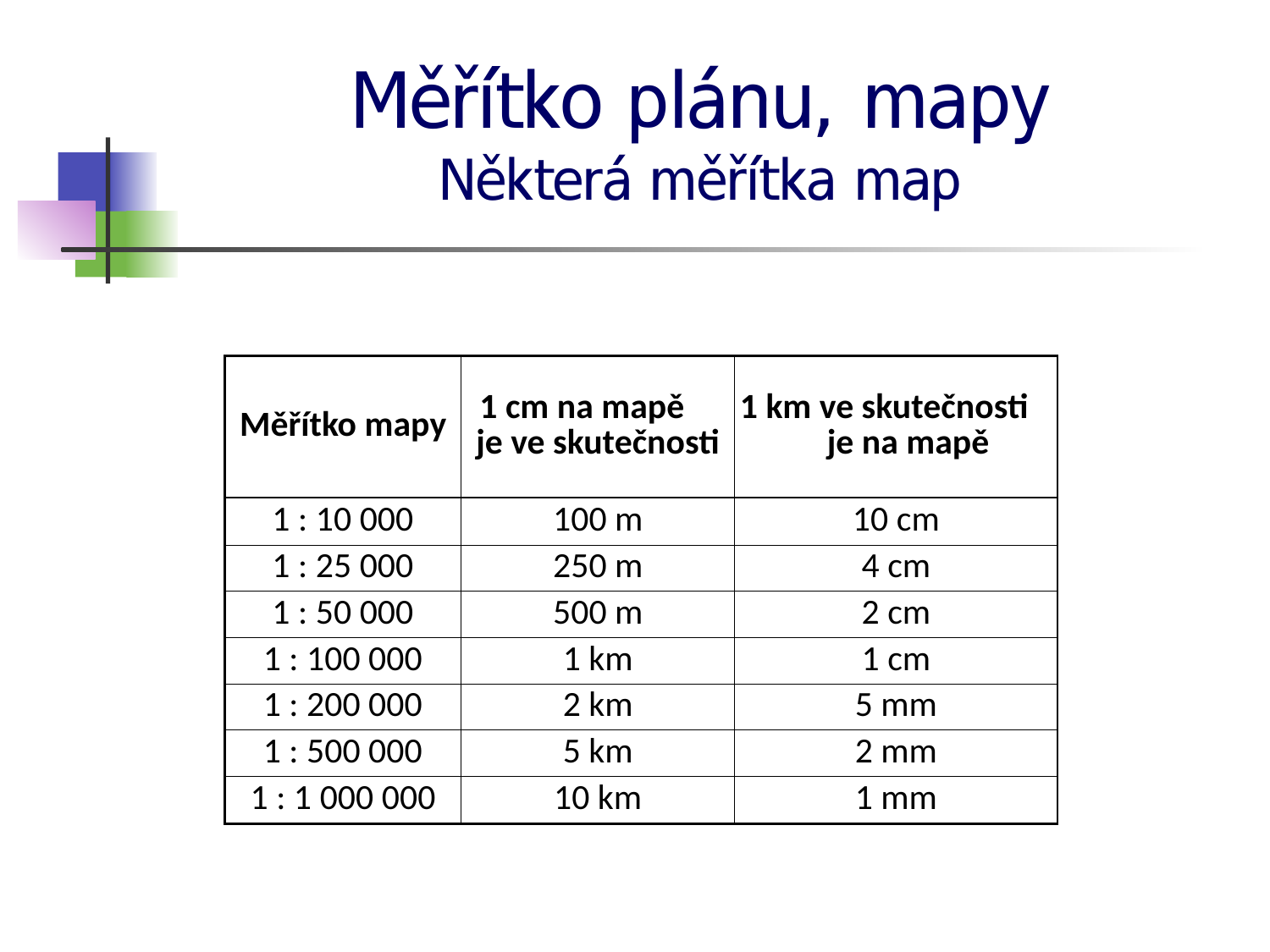

# Měřítko plánu, mapy Některá měřítka map
| Měřítko mapy | 1 cm na mapě je ve skutečnosti | 1 km ve skutečnosti je na mapě |
| --- | --- | --- |
| 1 : 10 000 | 100 m | 10 cm |
| 1 : 25 000 | 250 m | 4 cm |
| 1 : 50 000 | 500 m | 2 cm |
| 1 : 100 000 | 1 km | 1 cm |
| 1 : 200 000 | 2 km | 5 mm |
| 1 : 500 000 | 5 km | 2 mm |
| 1 : 1 000 000 | 10 km | 1 mm |